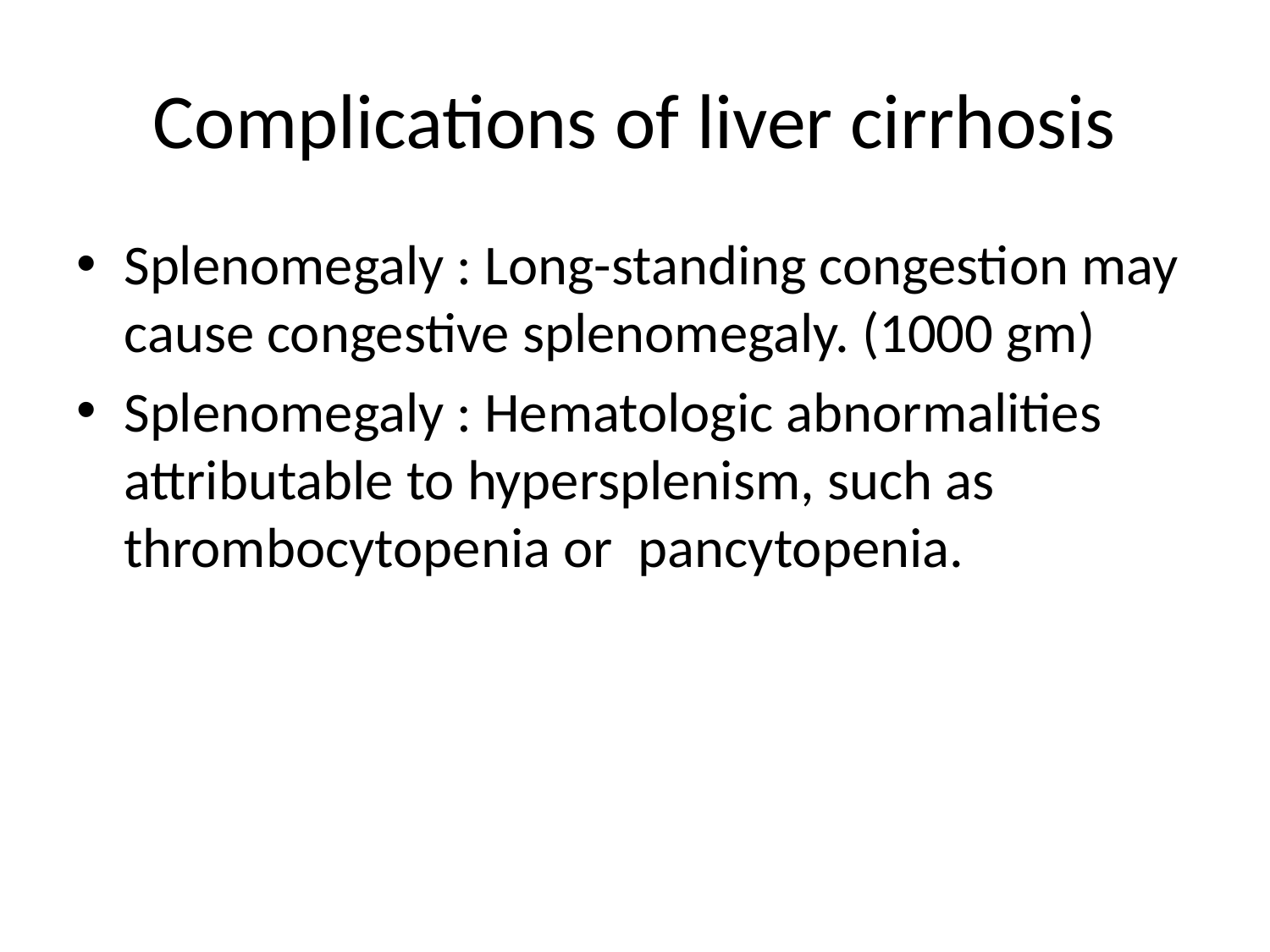

# Complications of liver cirrhosis
Splenomegaly : Long-standing congestion may cause congestive splenomegaly. (1000 gm)
Splenomegaly : Hematologic abnormalities attributable to hypersplenism, such as thrombocytopenia or  pancytopenia.